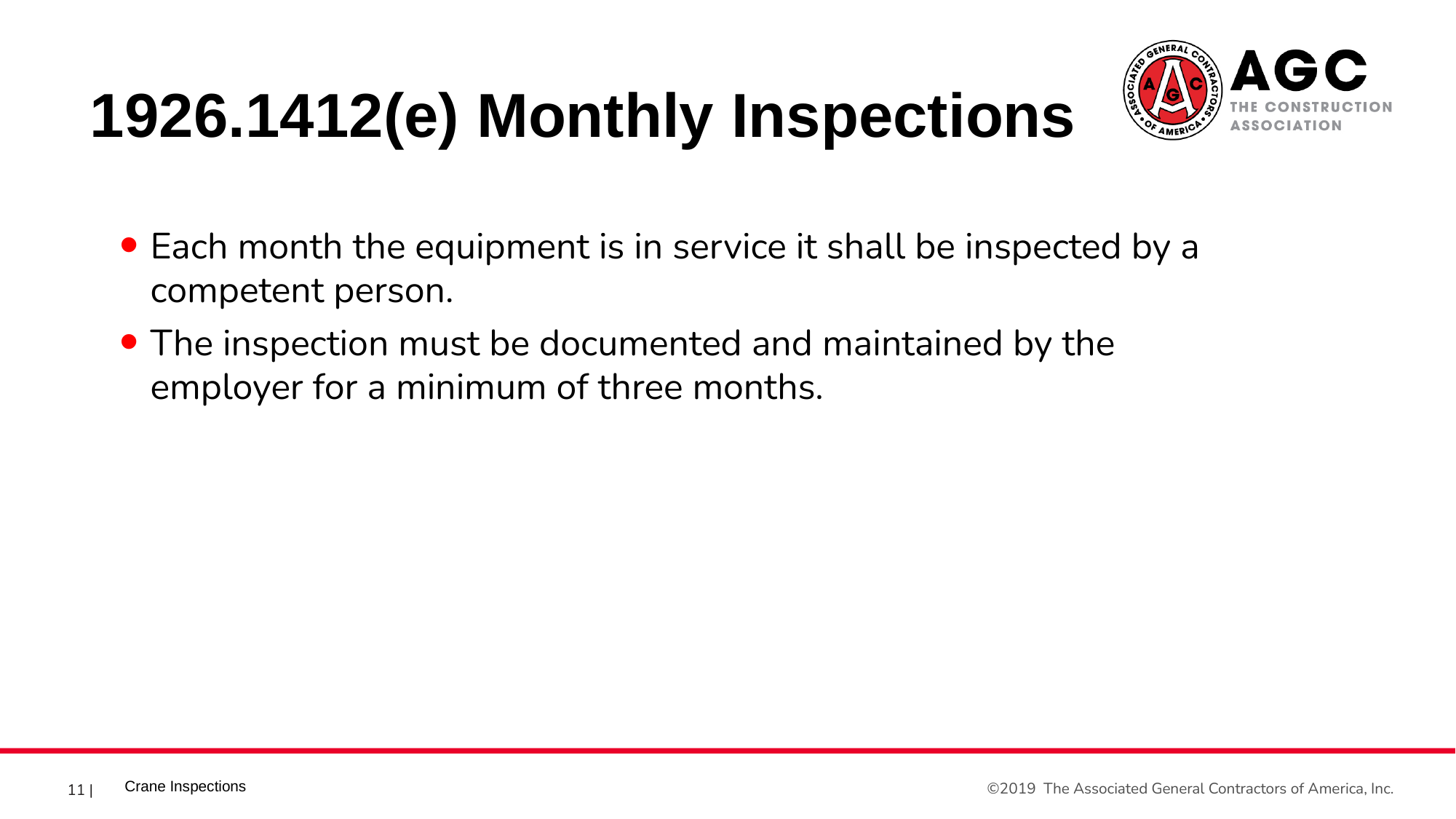

1926.1412(e) Monthly Inspections

Each month the equipment is in service it shall be inspected by a competent person.
The inspection must be documented and maintained by the employer for a minimum of three months.
Crane Inspections